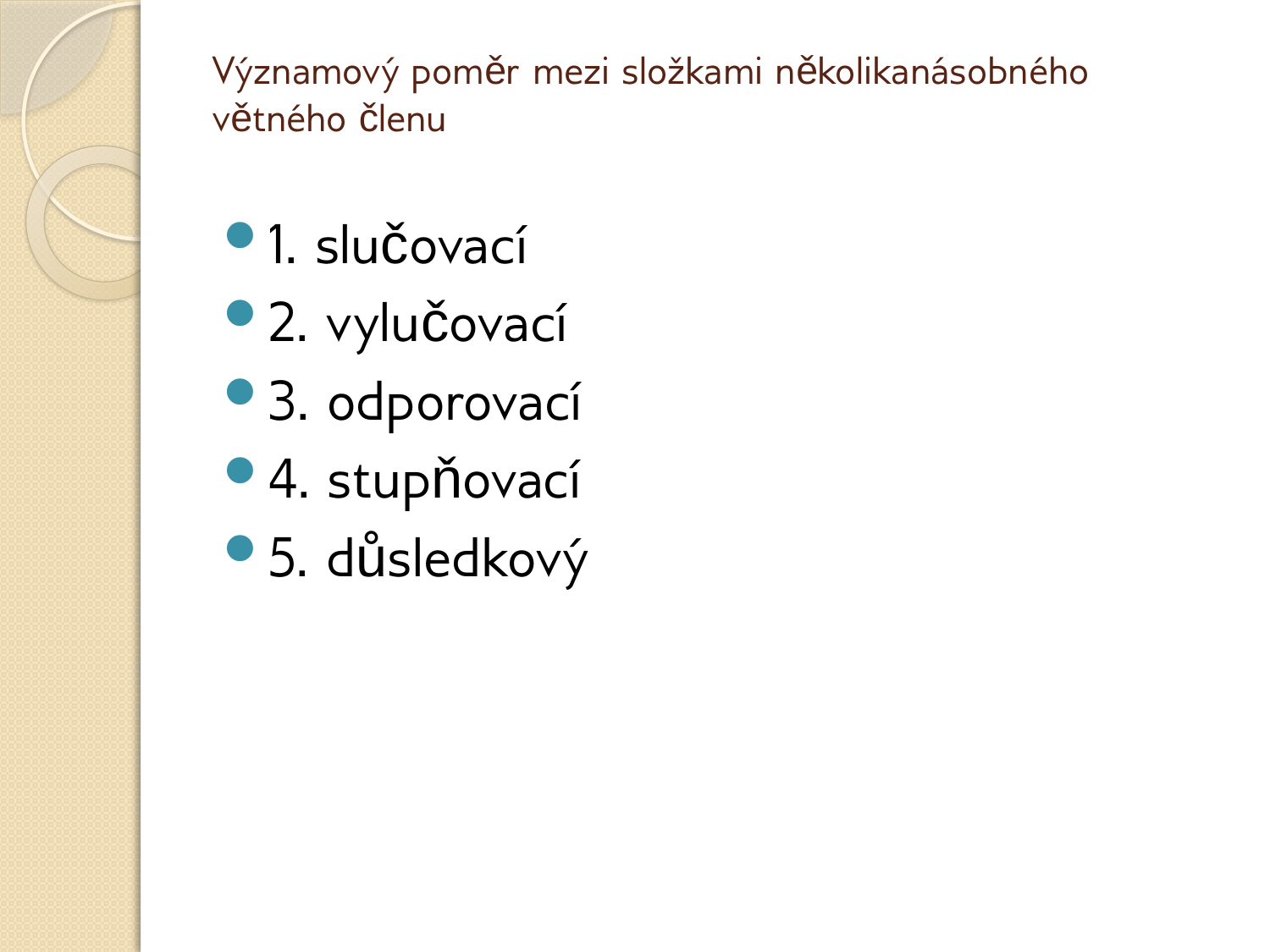

# Významový poměr mezi složkami několikanásobného větného členu
1. slučovací
2. vylučovací
3. odporovací
4. stupňovací
5. důsledkový